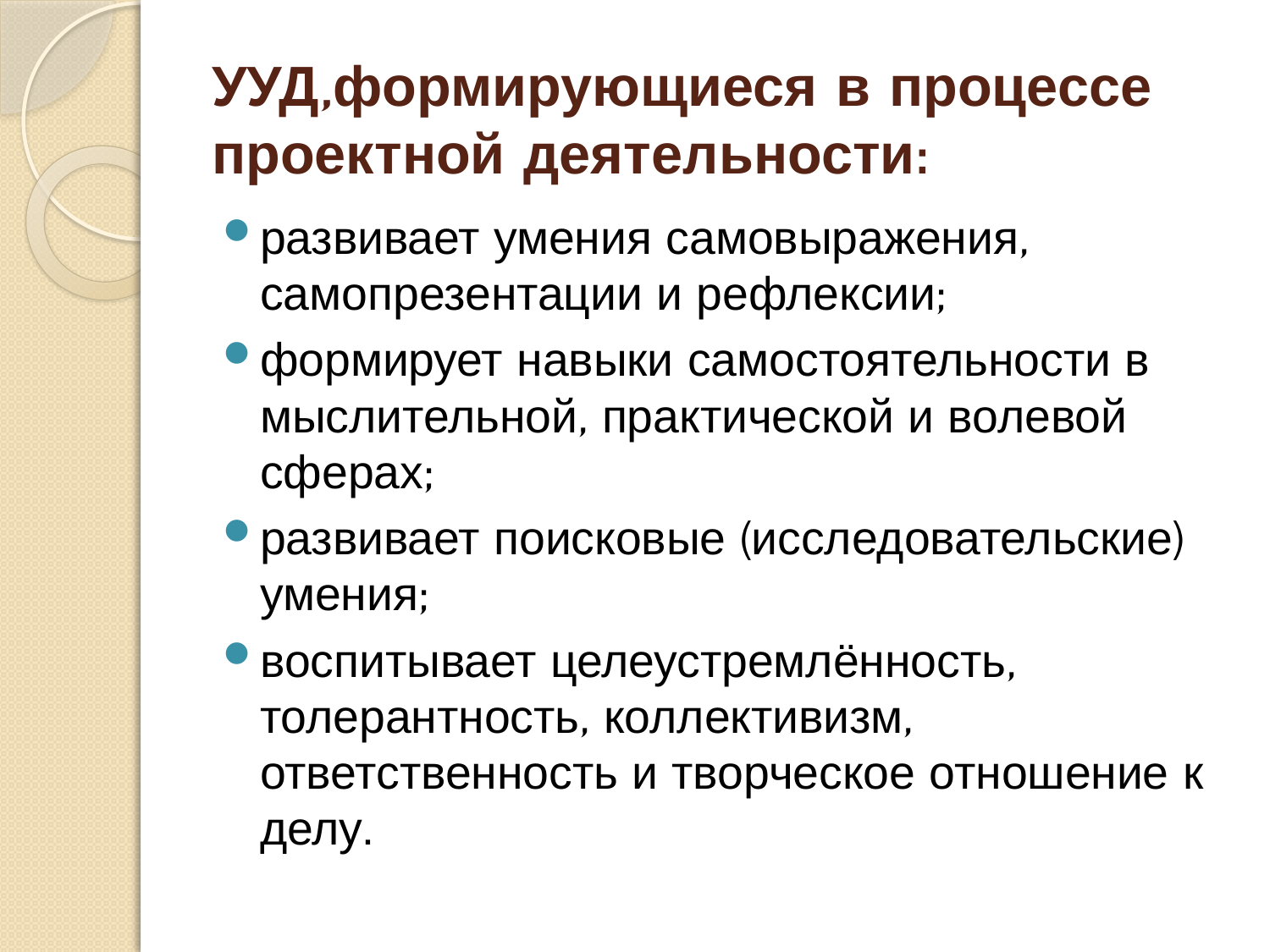

# УУД,формирующиеся в процессе проектной деятельности:
развивает умения самовыражения, самопрезентации и рефлексии;
формирует навыки самостоятельности в мыслительной, практической и волевой сферах;
развивает поисковые (исследовательские) умения;
воспитывает целеустремлённость, толерантность, коллективизм, ответственность и творческое отношение к делу.